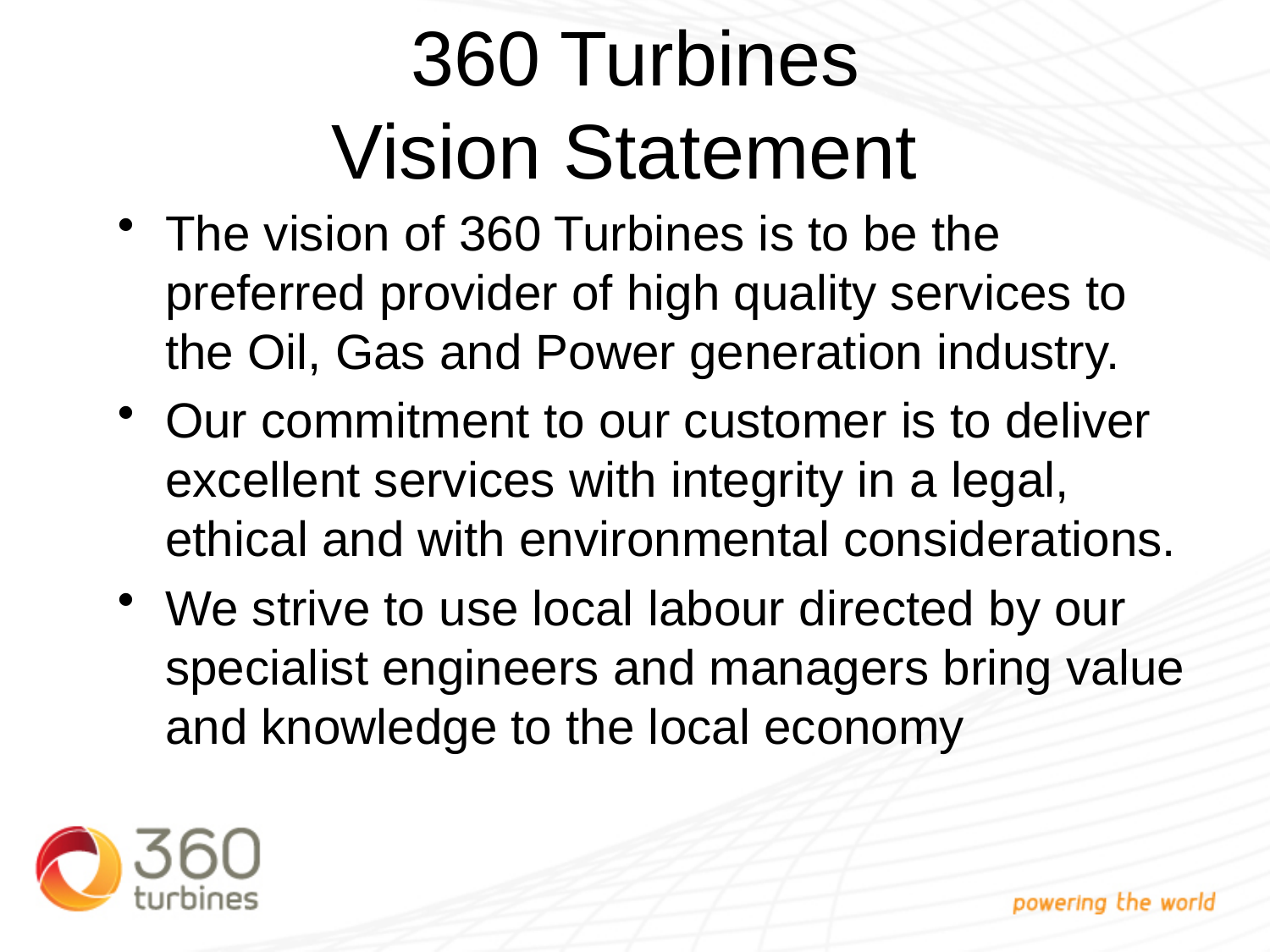

# 360 Turbines Vision Statement
The vision of 360 Turbines is to be the preferred provider of high quality services to the Oil, Gas and Power generation industry.
Our commitment to our customer is to deliver excellent services with integrity in a legal, ethical and with environmental considerations.
We strive to use local labour directed by our specialist engineers and managers bring value and knowledge to the local economy